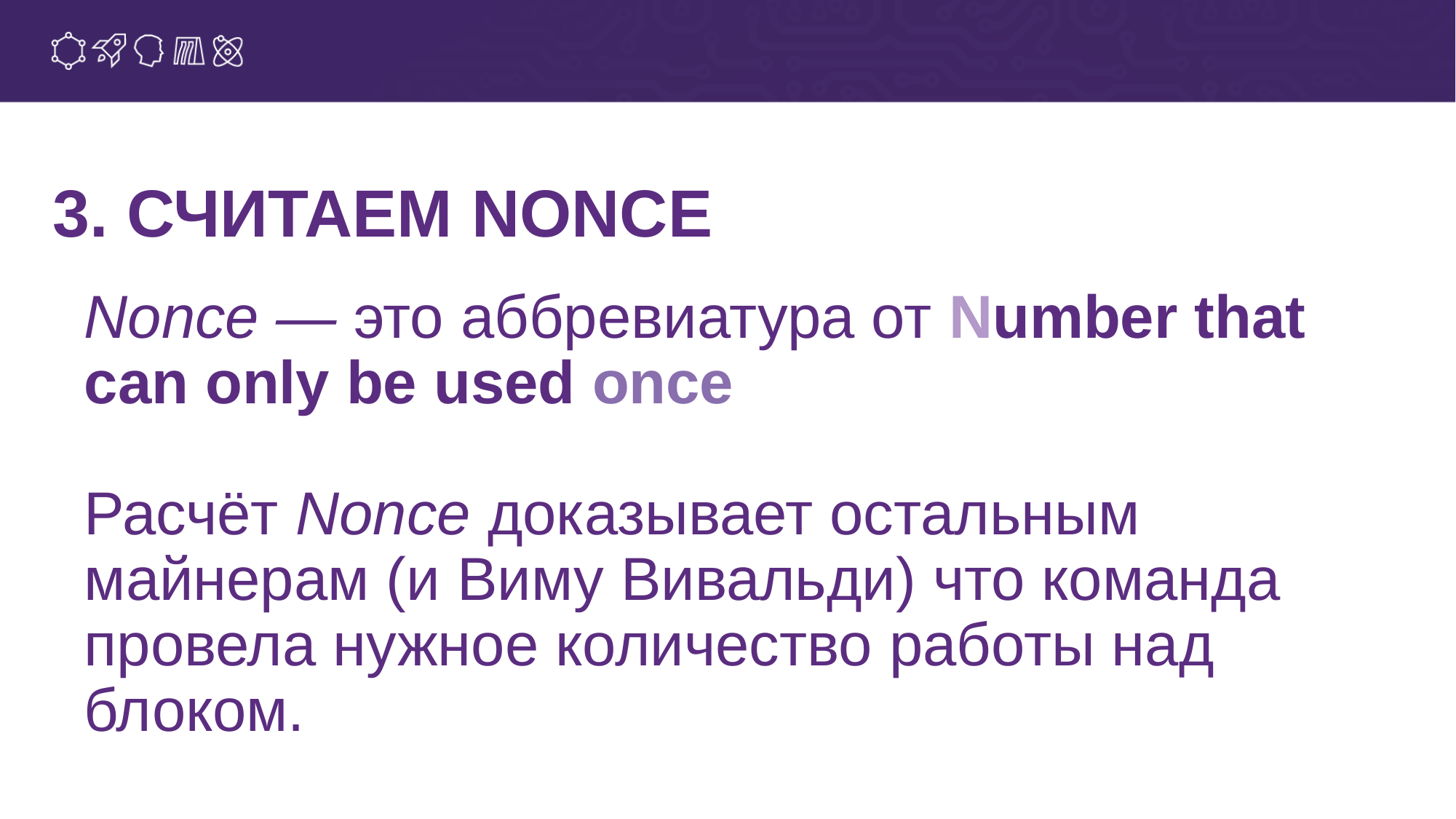

# 3. СЧИТАЕМ NONCE
Nonce — это аббревиатура от Number that can only be used once
Расчёт Nonce доказывает остальным майнерам (и Виму Вивальди) что команда провела нужное количество работы над блоком.